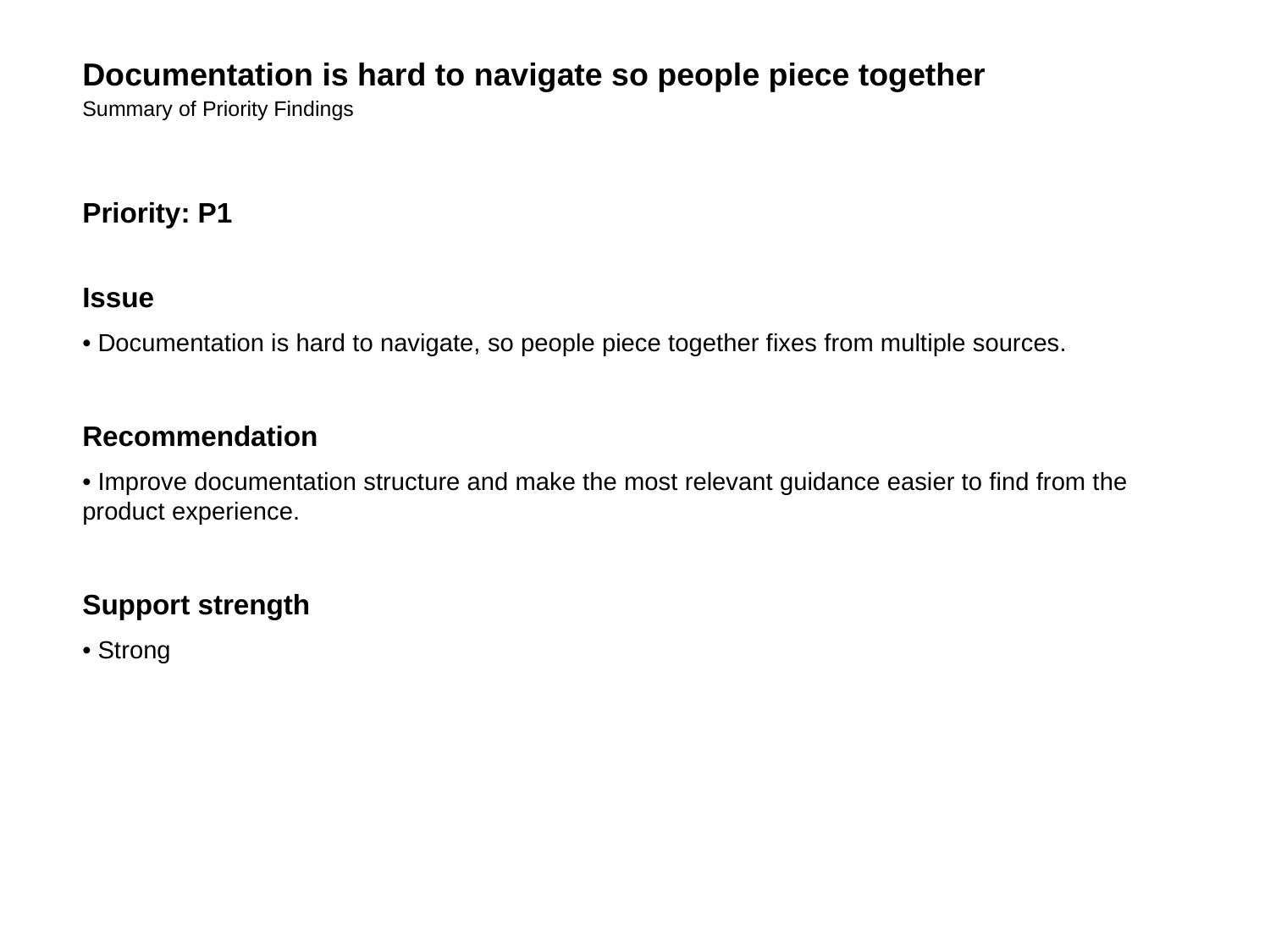

Documentation is hard to navigate so people piece together
Summary of Priority Findings
Priority: P1

Issue
• Documentation is hard to navigate, so people piece together fixes from multiple sources.

Recommendation
• Improve documentation structure and make the most relevant guidance easier to find from the product experience.

Support strength
• Strong